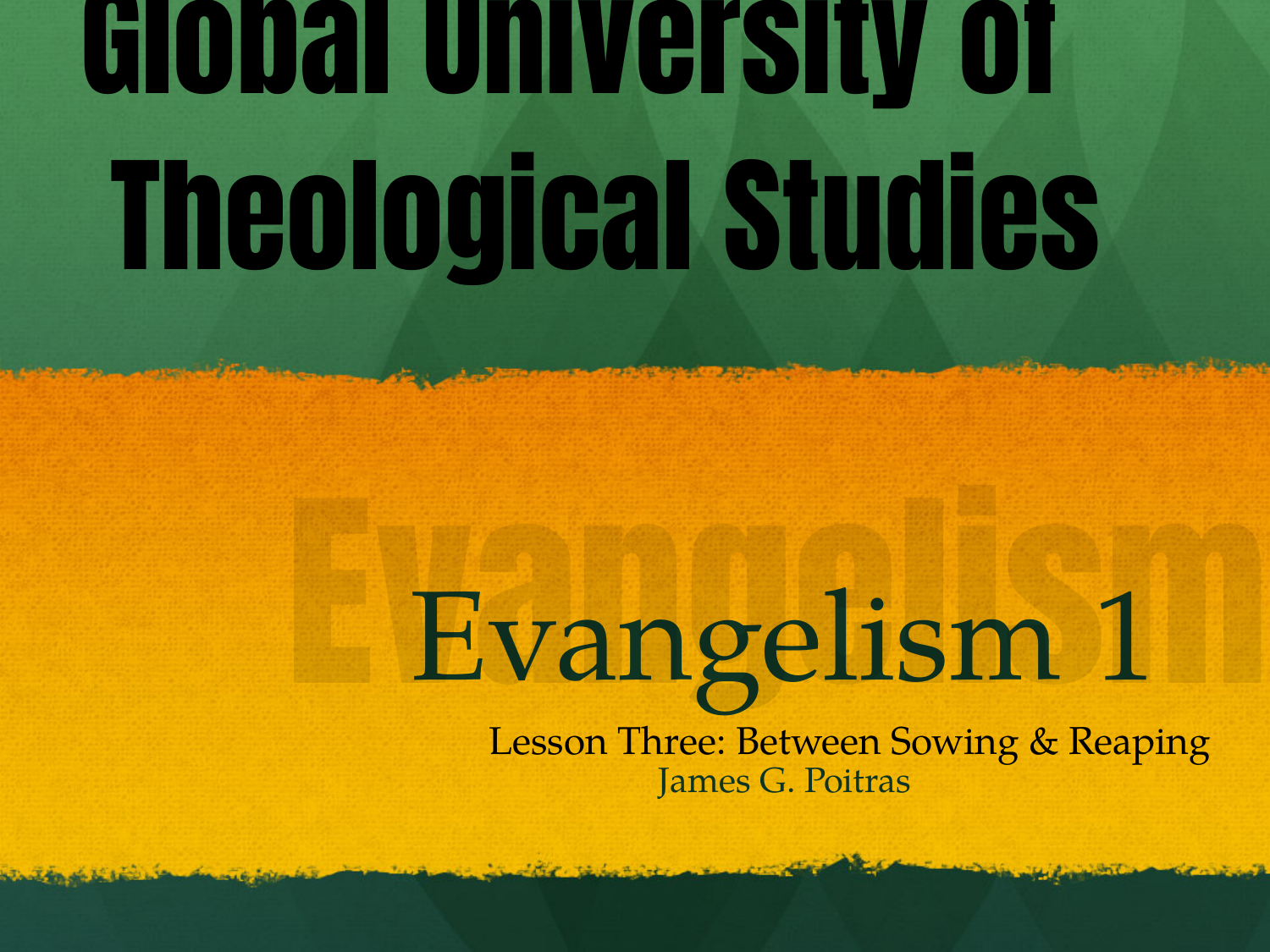

Global University of

 Theological Studies
Evangelism
# Evangelism 1
Lesson Three: Between Sowing & Reaping
James G. Poitras